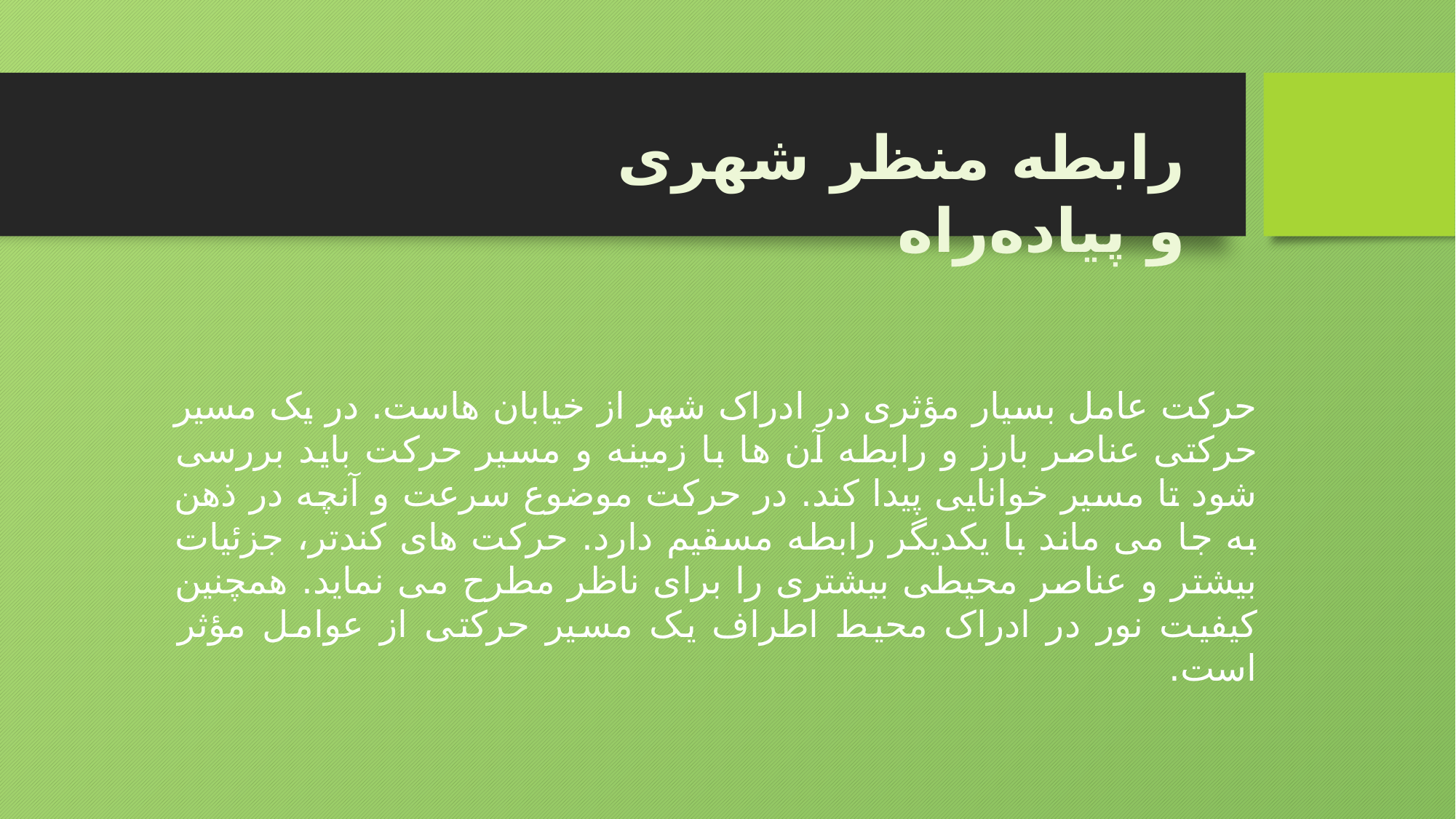

رابطه منظر شهری و پیاده‌راه
حرکت عامل بسیار مؤثری در ادراک شهر از خیابان هاست. در یک مسیر حرکتی عناصر بارز و رابطه آن ها با زمینه و مسیر حرکت باید بررسی شود تا مسیر خوانایی پیدا کند. در حرکت موضوع سرعت و آنچه در ذهن به جا می ماند با یکدیگر رابطه مسقیم دارد. حرکت های کندتر، جزئیات بیشتر و عناصر محیطی بیشتری را برای ناظر مطرح می نماید. همچنین کیفیت نور در ادراک محیط اطراف یک مسیر حرکتی از عوامل مؤثر است.